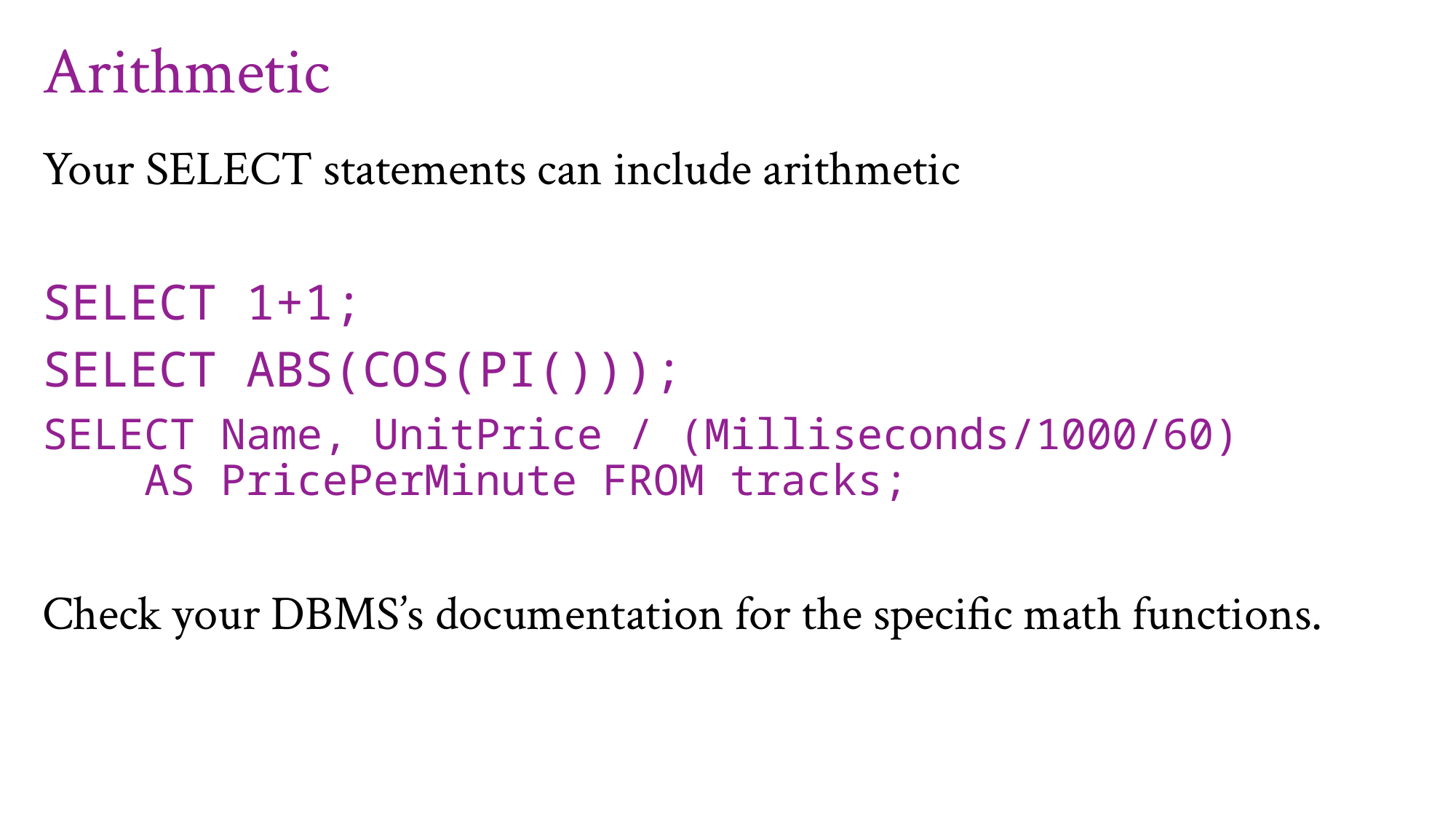

# Arithmetic
Your SELECT statements can include arithmetic

SELECT 1+1;
SELECT ABS(COS(PI()));
SELECT Name, UnitPrice / (Milliseconds/1000/60)
    AS PricePerMinute FROM tracks;

Check your DBMS’s documentation for the specific math functions.